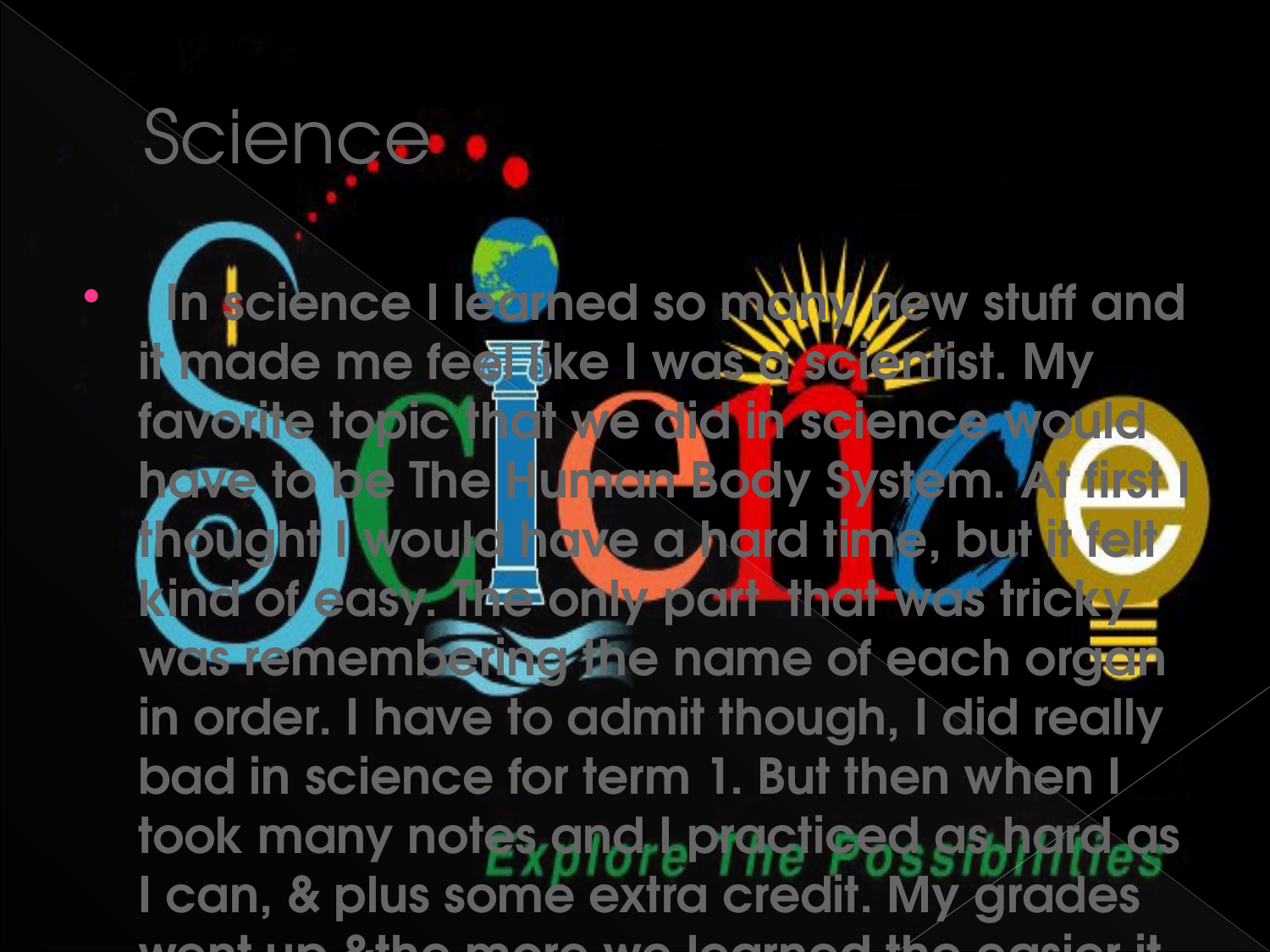

# Science
  In science I learned so many new stuff and it made me feel like I was a scientist. My favorite topic that we did in science would have to be The Human Body System. At first I thought I would have a hard time, but it felt kind of easy. The only part  that was tricky was remembering the name of each organ in order. I have to admit though, I did really bad in science for term 1. But then when I took many notes and I practiced as hard as I can, & plus some extra credit. My grades went up &the more we learned the easier it would be.